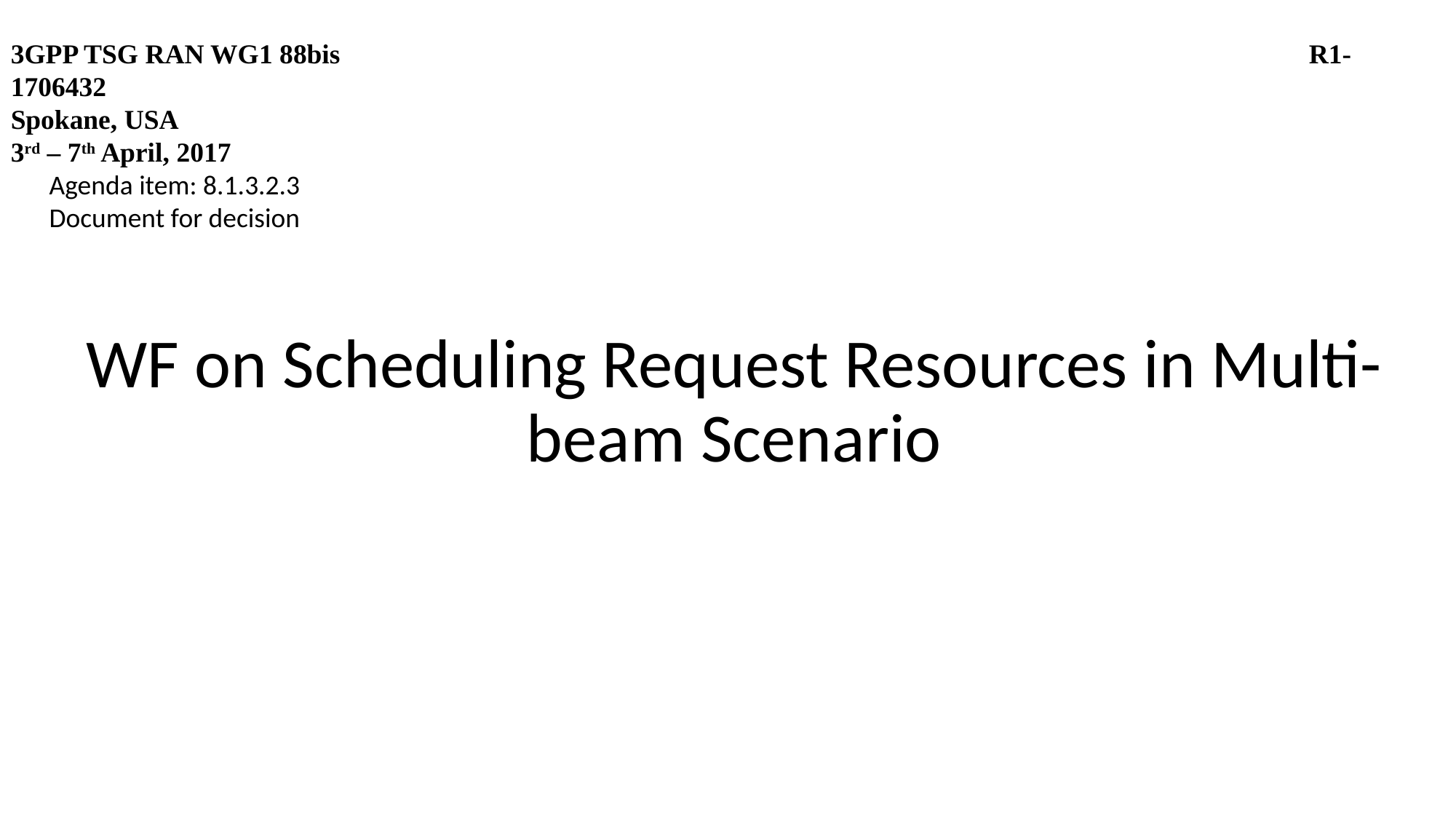

3GPP TSG RAN WG1 88bis		                                                                                                             R1-1706432
Spokane, USA
3rd – 7th April, 2017
Agenda item: 8.1.3.2.3
Document for decision
# WF on Scheduling Request Resources in Multi-beam Scenario